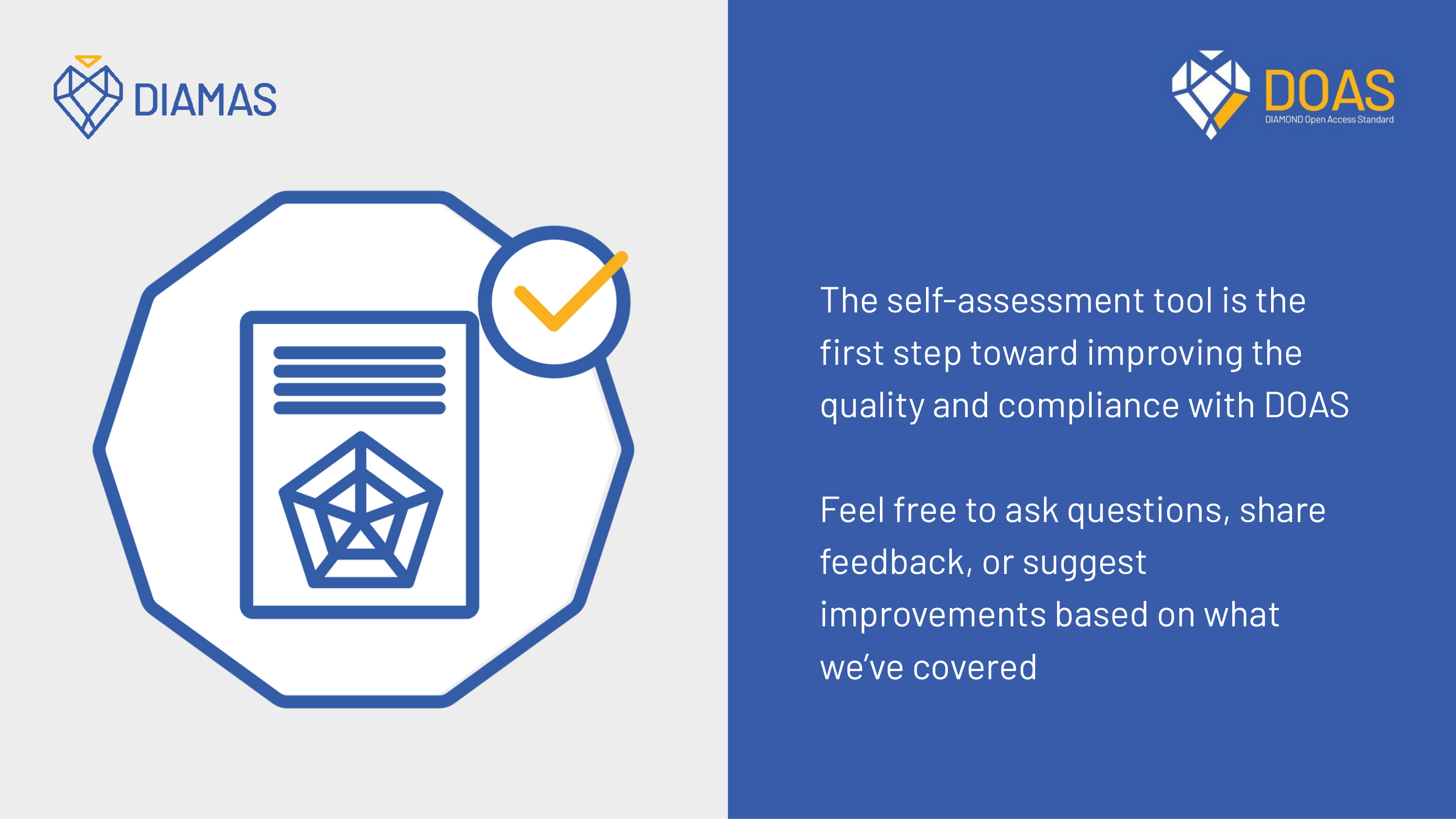

The self-assessment tool is the first step toward improving the quality and compliance with DOAS

Feel free to ask questions, share feedback, or suggest improvements based on what we’ve covered